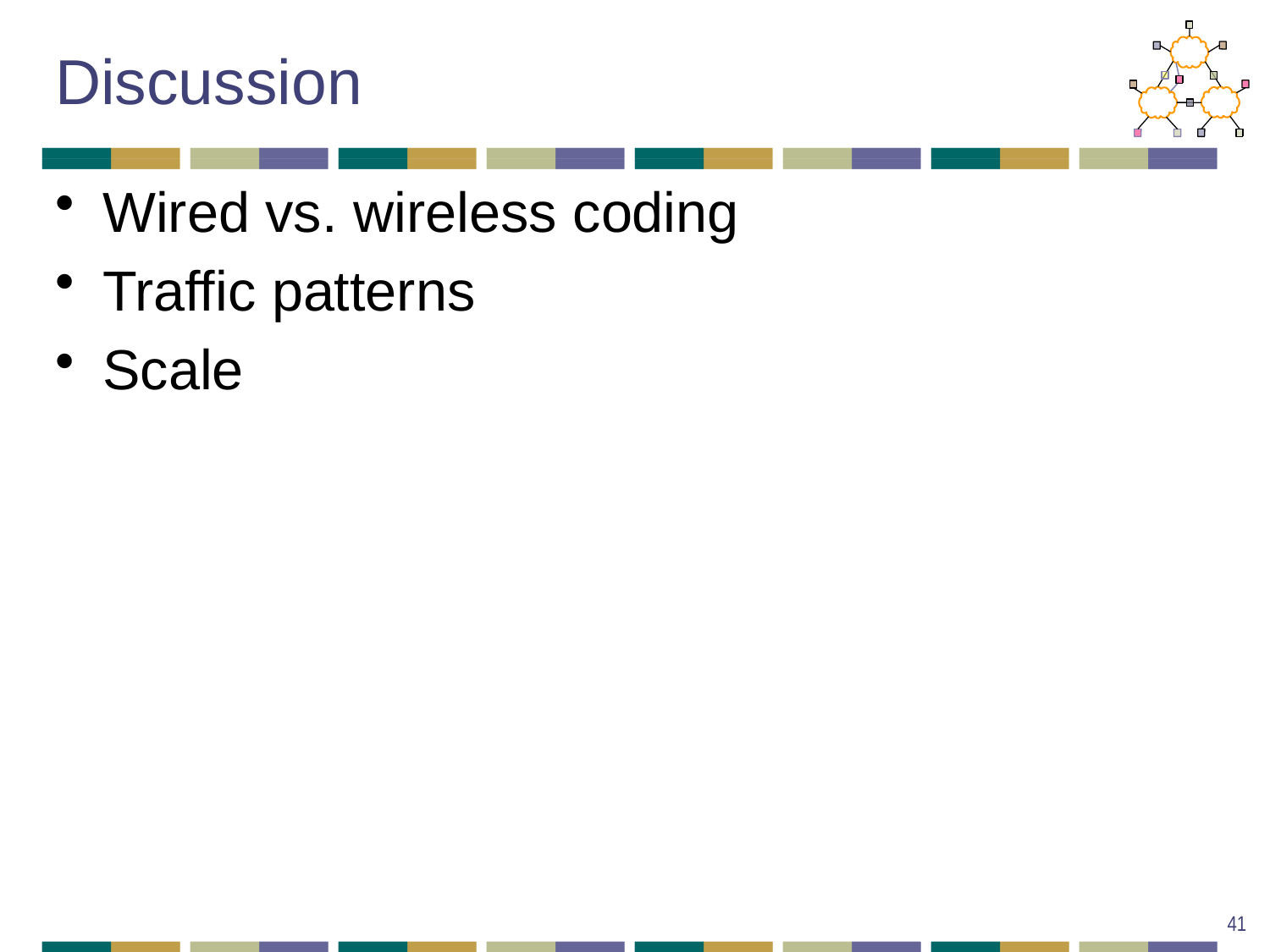

# Discussion
Wired vs. wireless coding
Traffic patterns
Scale
41